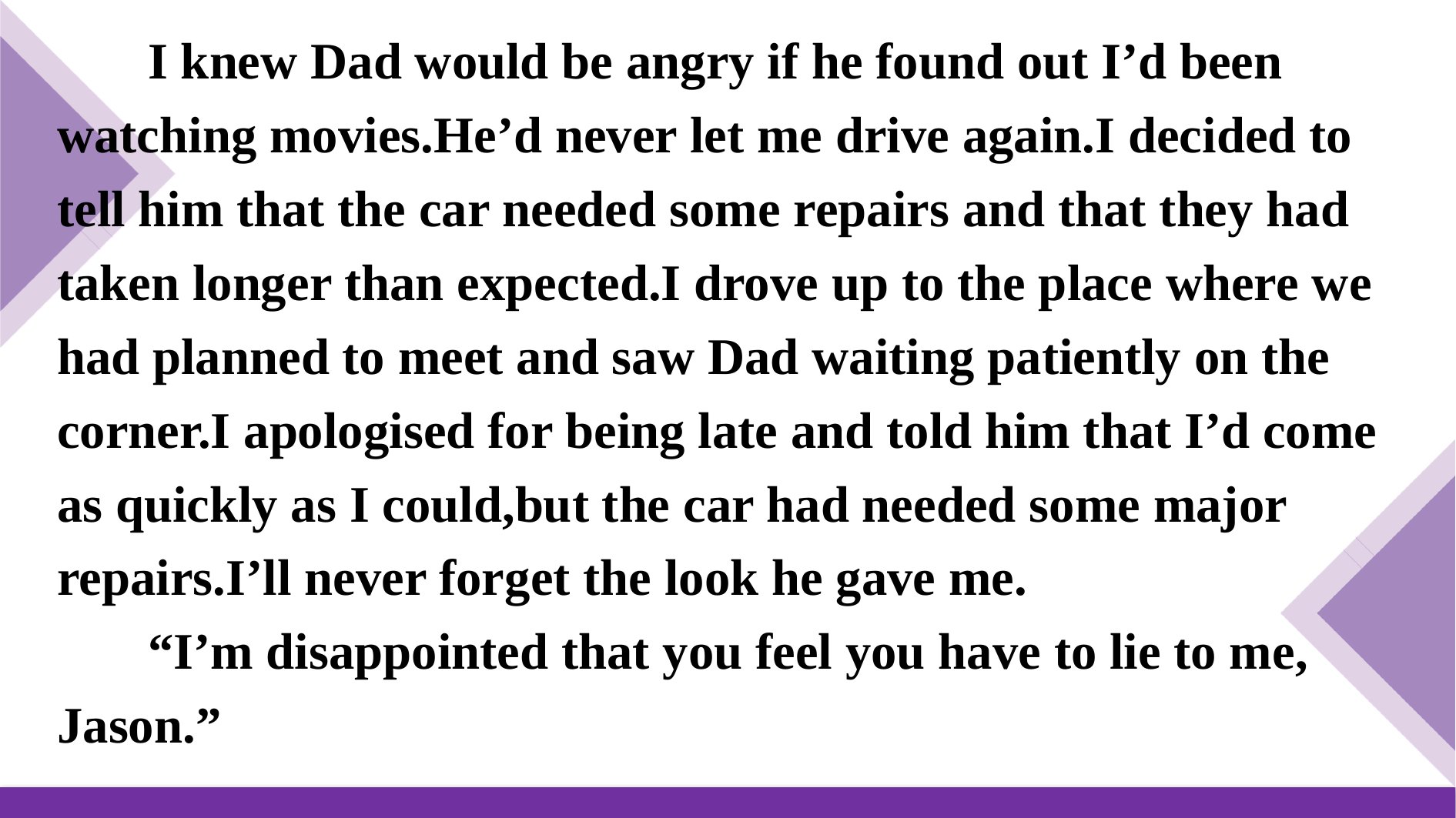

I knew Dad would be angry if he found out I’d been watching movies.He’d never let me drive again.I decided to tell him that the car needed some repairs and that they had taken longer than expected.I drove up to the place where we had planned to meet and saw Dad waiting patiently on the corner.I apologised for being late and told him that I’d come as quickly as I could,but the car had needed some major repairs.I’ll never forget the look he gave me.
“I’m disappointed that you feel you have to lie to me, Jason.”